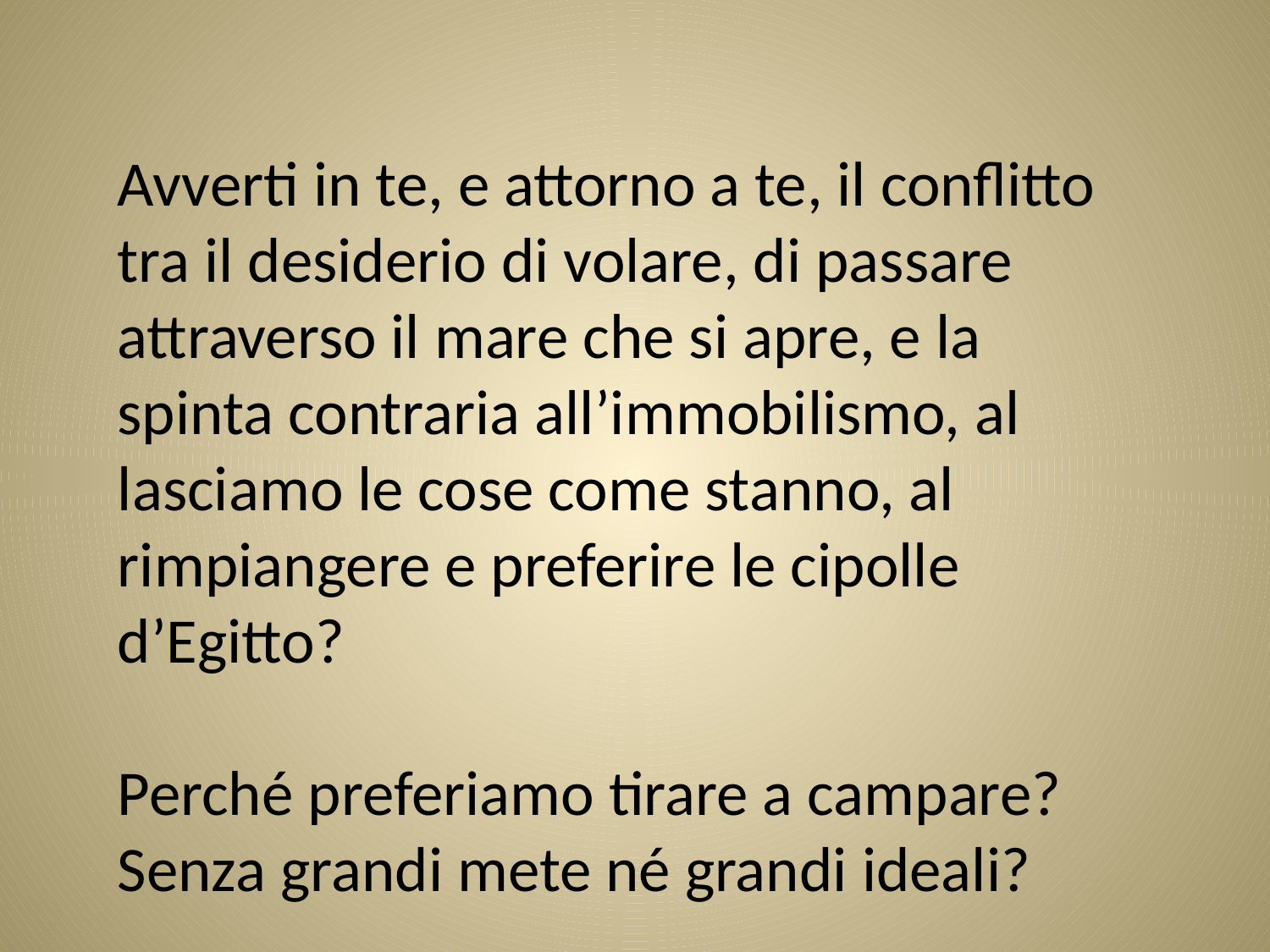

Avverti in te, e attorno a te, il conflitto tra il desiderio di volare, di passare attraverso il mare che si apre, e la spinta contraria all’immobilismo, al lasciamo le cose come stanno, al rimpiangere e preferire le cipolle d’Egitto?

Perché preferiamo tirare a campare? Senza grandi mete né grandi ideali?